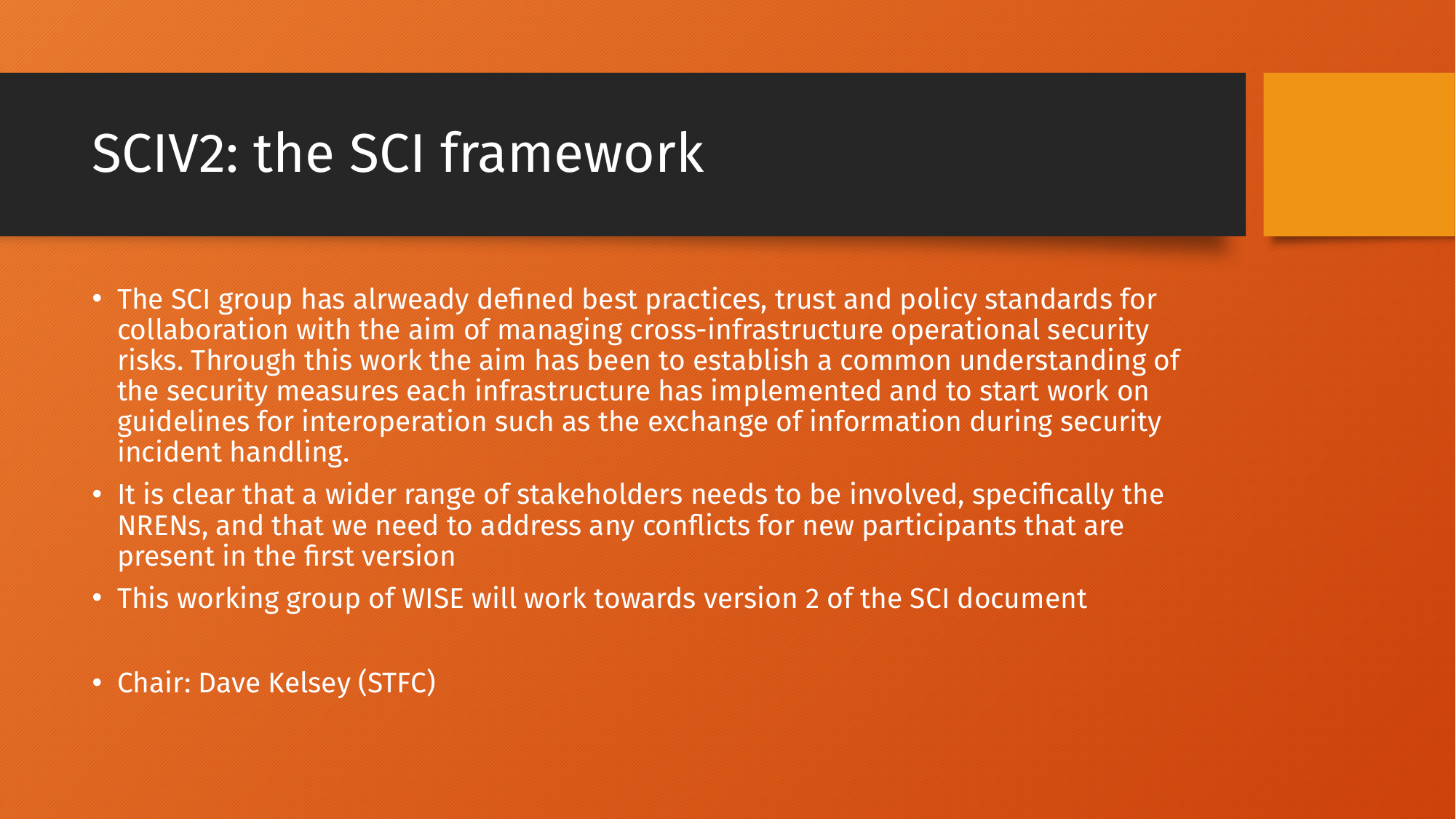

# SCIV2: the SCI framework
The SCI group has alrweady defined best practices, trust and policy standards for collaboration with the aim of managing cross-infrastructure operational security risks. Through this work the aim has been to establish a common understanding of the security measures each infrastructure has implemented and to start work on guidelines for interoperation such as the exchange of information during security incident handling.
It is clear that a wider range of stakeholders needs to be involved, specifically the NRENs, and that we need to address any conflicts for new participants that are present in the first version
This working group of WISE will work towards version 2 of the SCI document

Chair: Dave Kelsey (STFC)